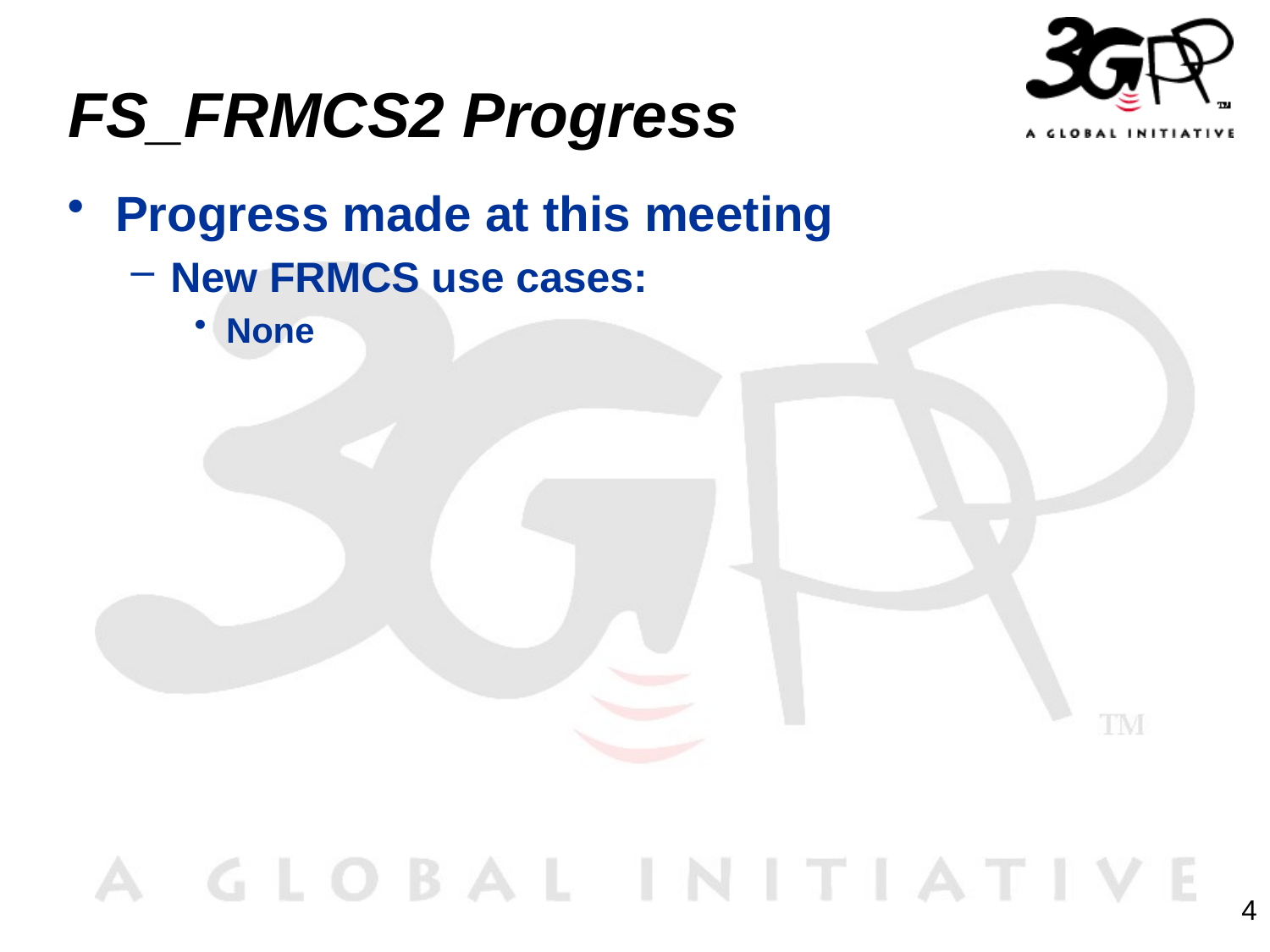

# FS_FRMCS2 Progress
Progress made at this meeting
New FRMCS use cases:
None

4